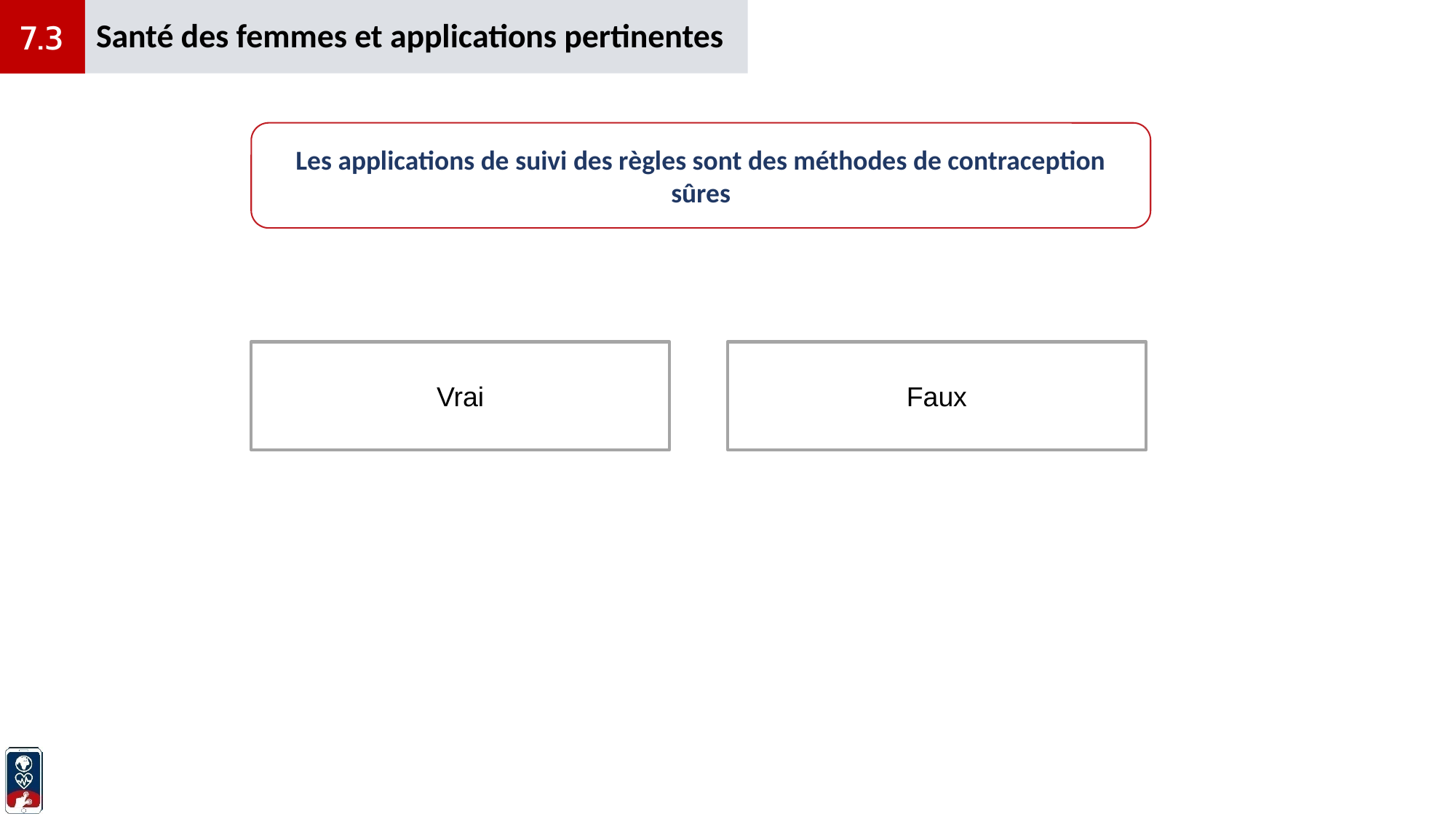

Santé des femmes et applications pertinentes
7.3
Les applications de suivi des règles sont des méthodes de contraception sûres
Vrai
Faux